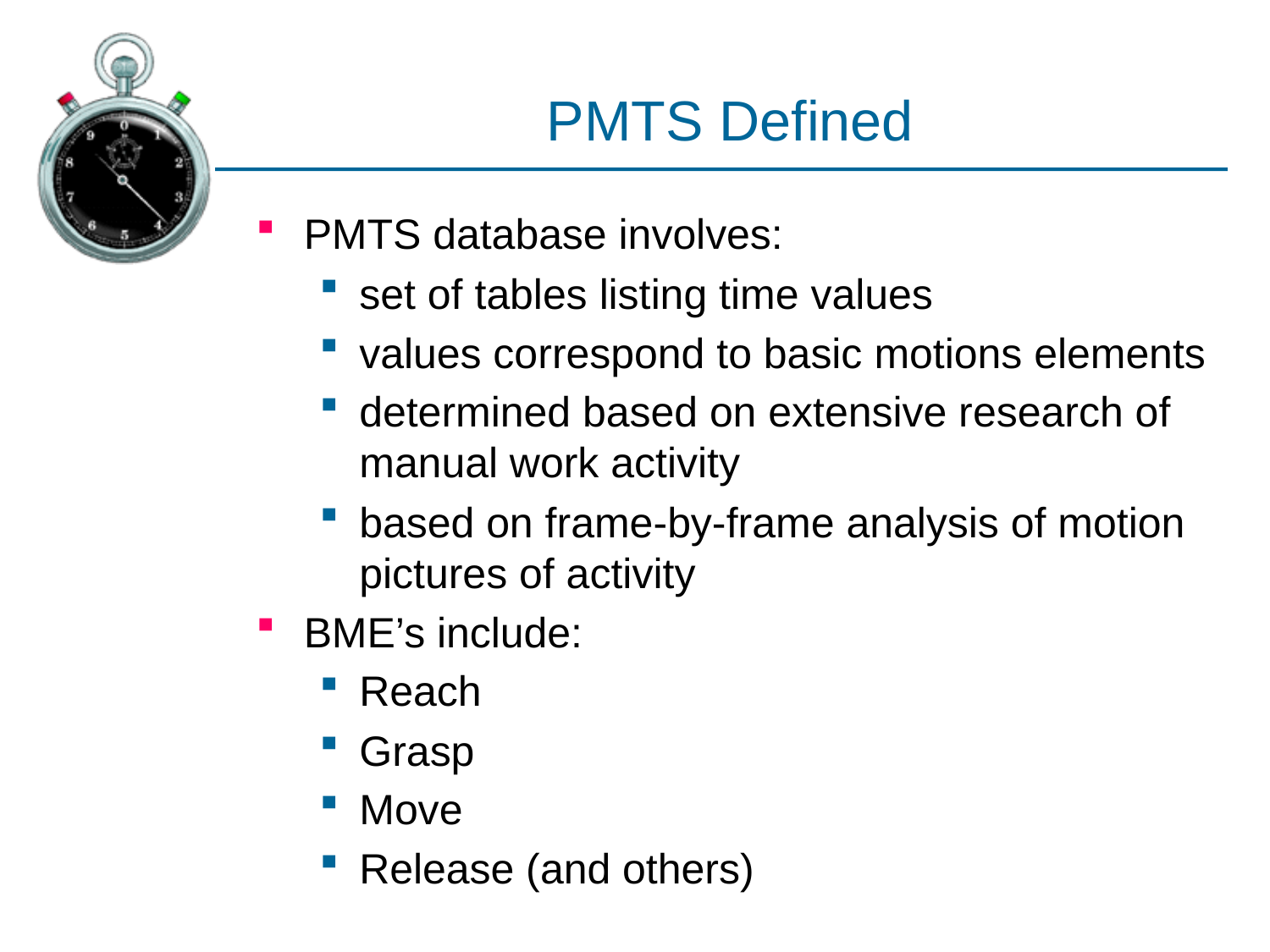

# PMTS Defined
PMTS database involves:
set of tables listing time values
values correspond to basic motions elements
determined based on extensive research of manual work activity
based on frame-by-frame analysis of motion pictures of activity
BME’s include:
Reach
Grasp
Move
Release (and others)